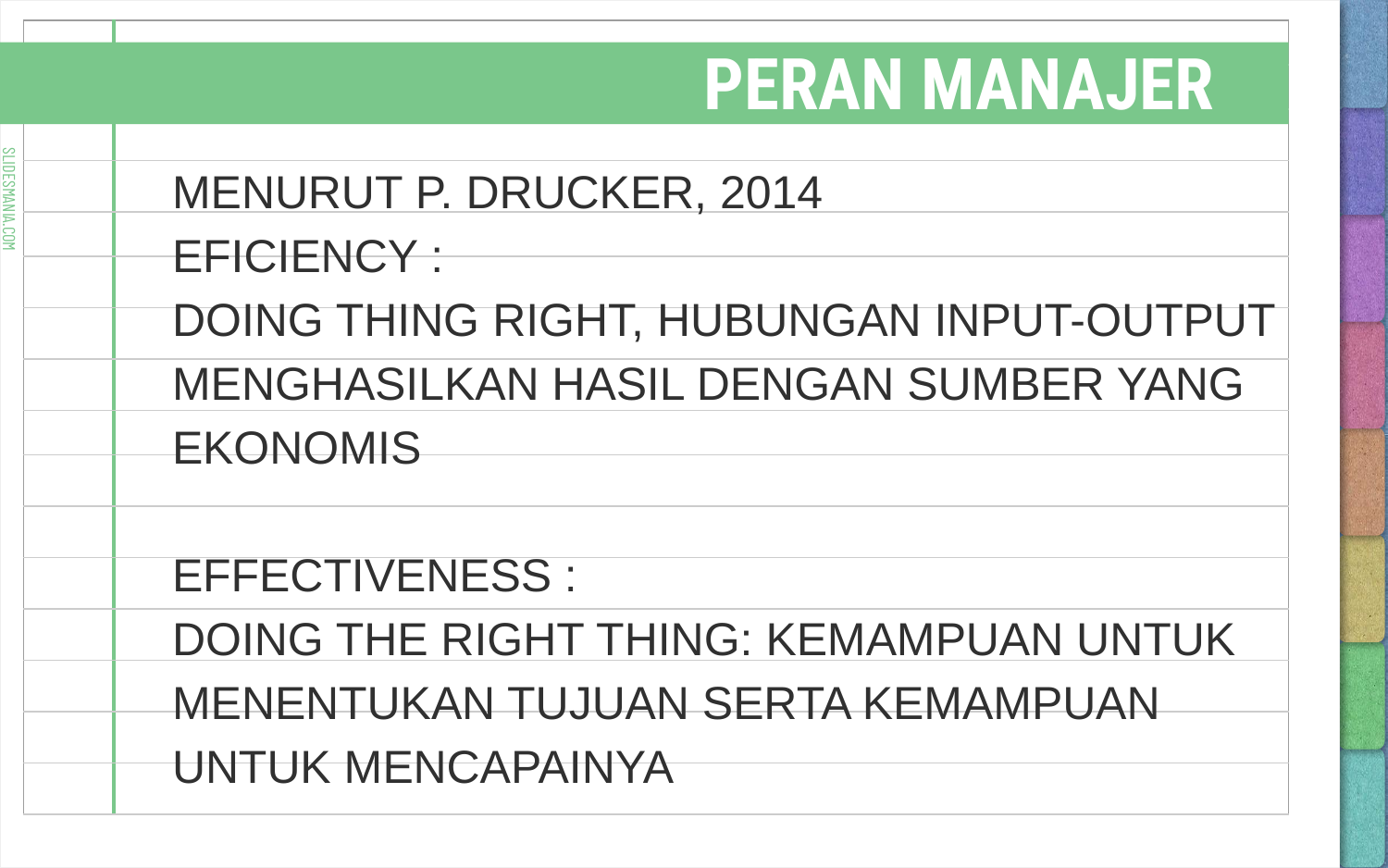

# PERAN MANAJER
MENURUT P. DRUCKER, 2014
EFICIENCY :
DOING THING RIGHT, HUBUNGAN INPUT-OUTPUT MENGHASILKAN HASIL DENGAN SUMBER YANG EKONOMIS

EFFECTIVENESS :
DOING THE RIGHT THING: KEMAMPUAN UNTUK MENENTUKAN TUJUAN SERTA KEMAMPUAN UNTUK MENCAPAINYA